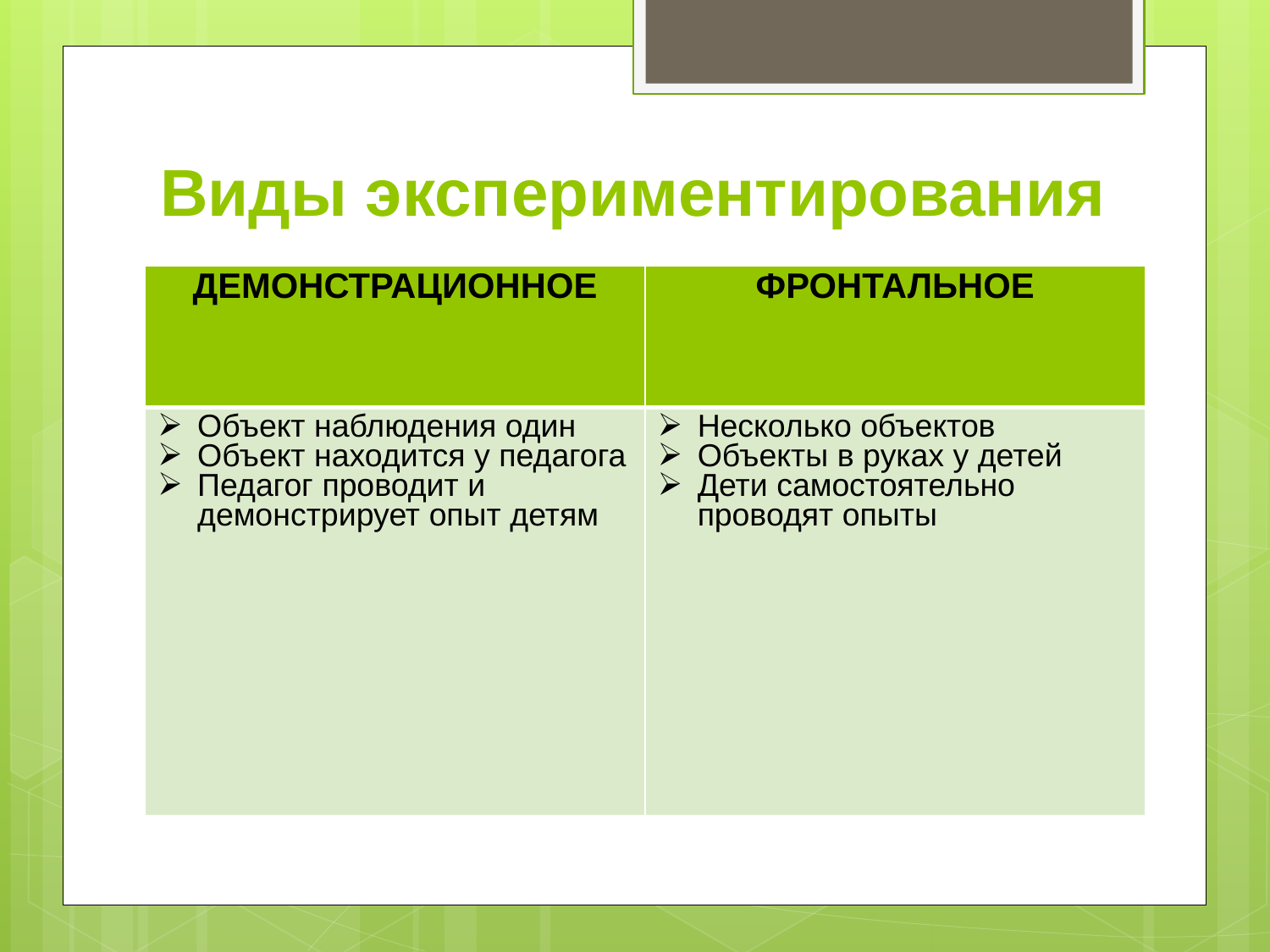

# Виды экспериментирования
| ДЕМОНСТРАЦИОННОЕ | ФРОНТАЛЬНОЕ |
| --- | --- |
| Объект наблюдения один Объект находится у педагога Педагог проводит и демонстрирует опыт детям | Несколько объектов Объекты в руках у детей Дети самостоятельно проводят опыты |